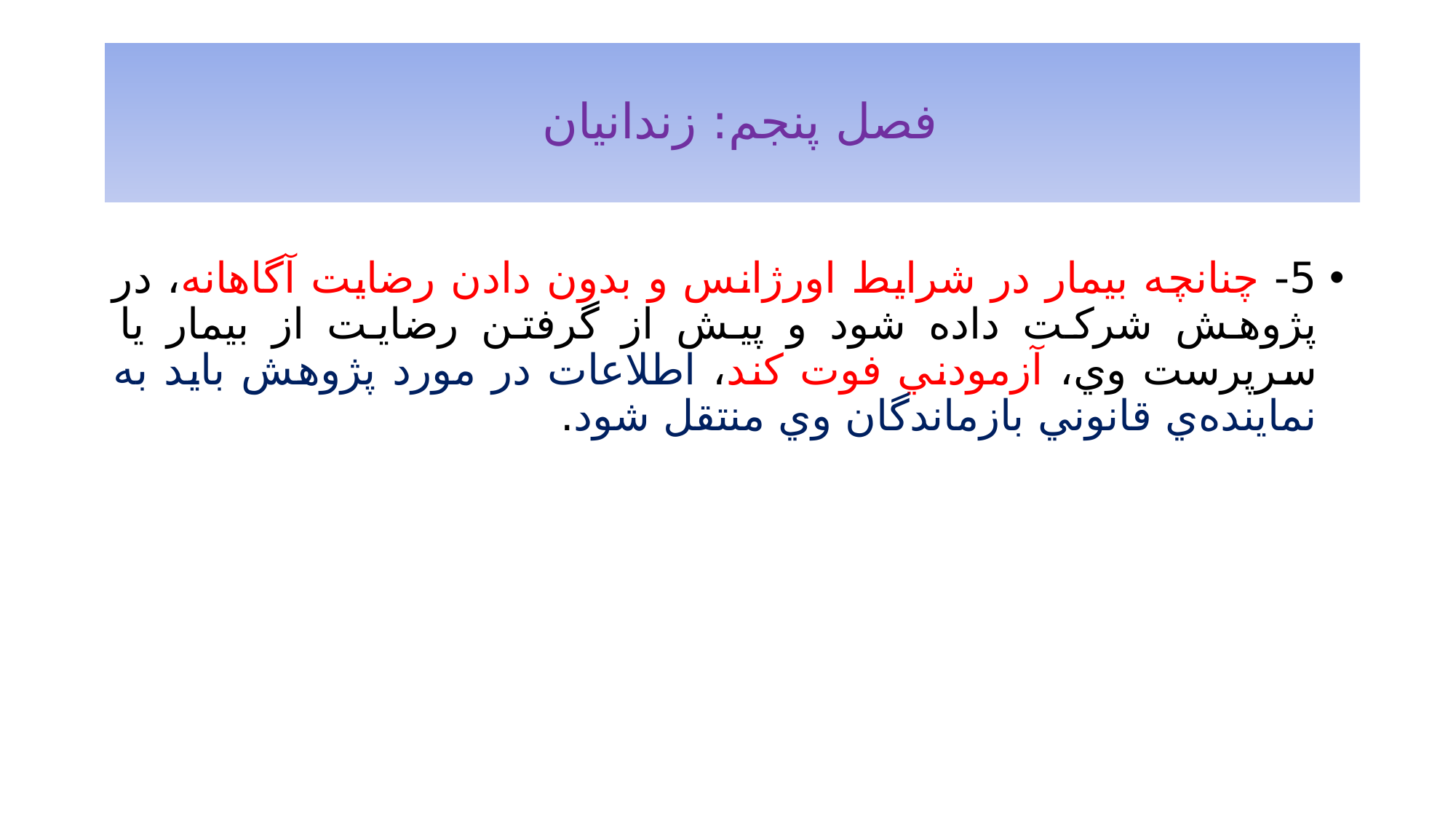

# فصل پنجم: زندانيان
5- چنانچه بيمار در شرايط اورژانس و بدون دادن رضايت آگاهانه، در پژوهش شركت داده شود و پيش از گرفتن رضايت از بيمار يا سرپرست وي، آزمودني فوت كند، اطلاعات در مورد پژوهش بايد به نماينده‌ي قانوني بازماندگان وي منتقل شود.